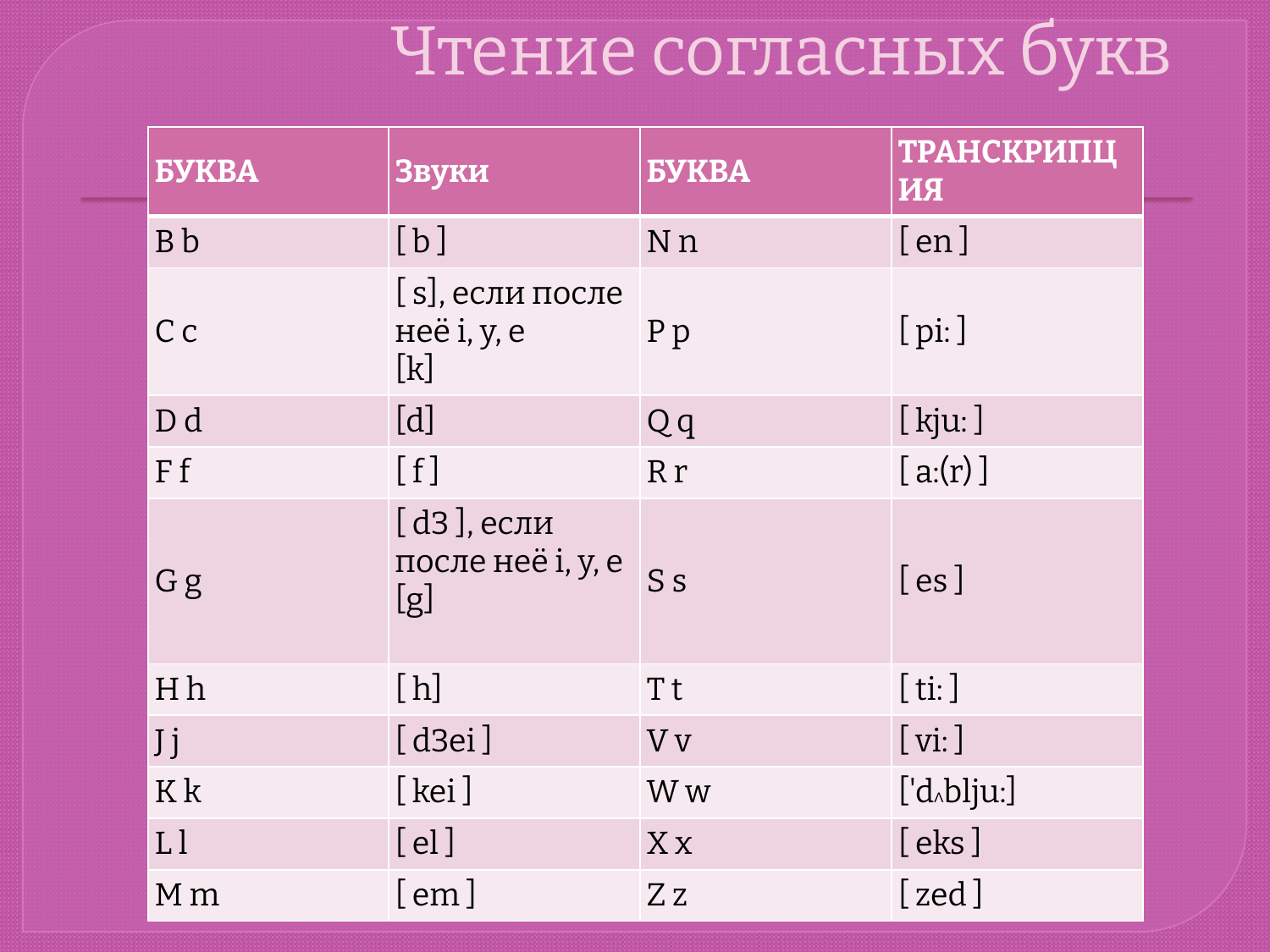

# Чтение согласных букв
| БУКВА | Звуки | БУКВА | ТРАНСКРИПЦИЯ |
| --- | --- | --- | --- |
| B b | [ b ] | N n | [ en ] |
| C c | [ s], если после неё i, y, e [k] | P p | [ pi: ] |
| D d | [d] | Q q | [ kju: ] |
| F f | [ f ] | R r | [ a:(r) ] |
| G g | [ d3 ], если после неё i, y, e [g] | S s | [ es ] |
| H h | [ h] | T t | [ ti: ] |
| J j | [ d3ei ] | V v | [ vi: ] |
| K k | [ kei ] | W w | ['dΛblju:] |
| L l | [ el ] | X x | [ eks ] |
| M m | [ em ] | Z z | [ zed ] |